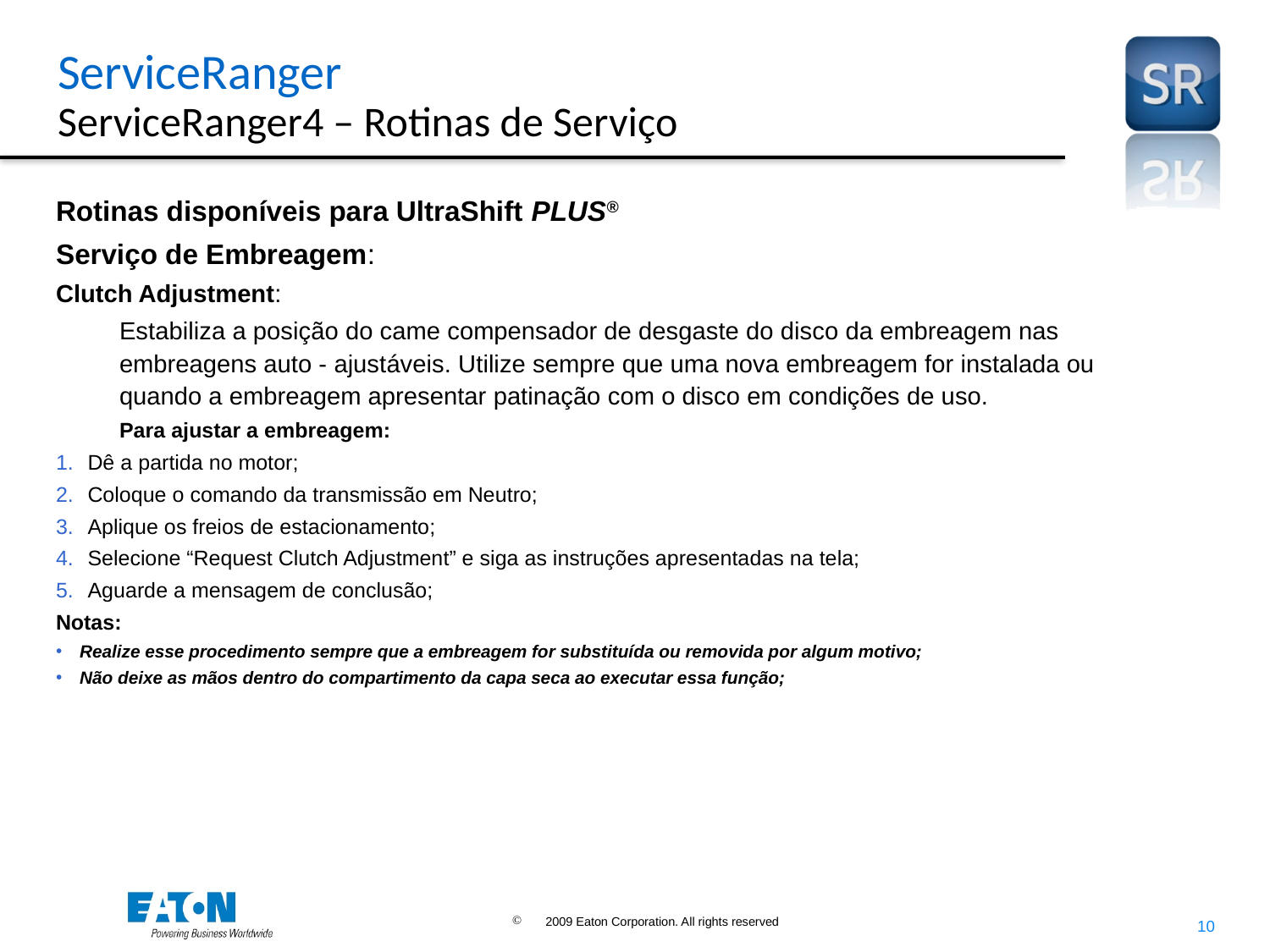

# ServiceRanger ServiceRanger4 – Rotinas de Serviço
Rotinas disponíveis para UltraShift PLUS®
Serviço de Embreagem:
Clutch Adjustment:
Estabiliza a posição do came compensador de desgaste do disco da embreagem nas embreagens auto - ajustáveis. Utilize sempre que uma nova embreagem for instalada ou quando a embreagem apresentar patinação com o disco em condições de uso.
Para ajustar a embreagem:
Dê a partida no motor;
Coloque o comando da transmissão em Neutro;
Aplique os freios de estacionamento;
Selecione “Request Clutch Adjustment” e siga as instruções apresentadas na tela;
Aguarde a mensagem de conclusão;
Notas:
Realize esse procedimento sempre que a embreagem for substituída ou removida por algum motivo;
Não deixe as mãos dentro do compartimento da capa seca ao executar essa função;